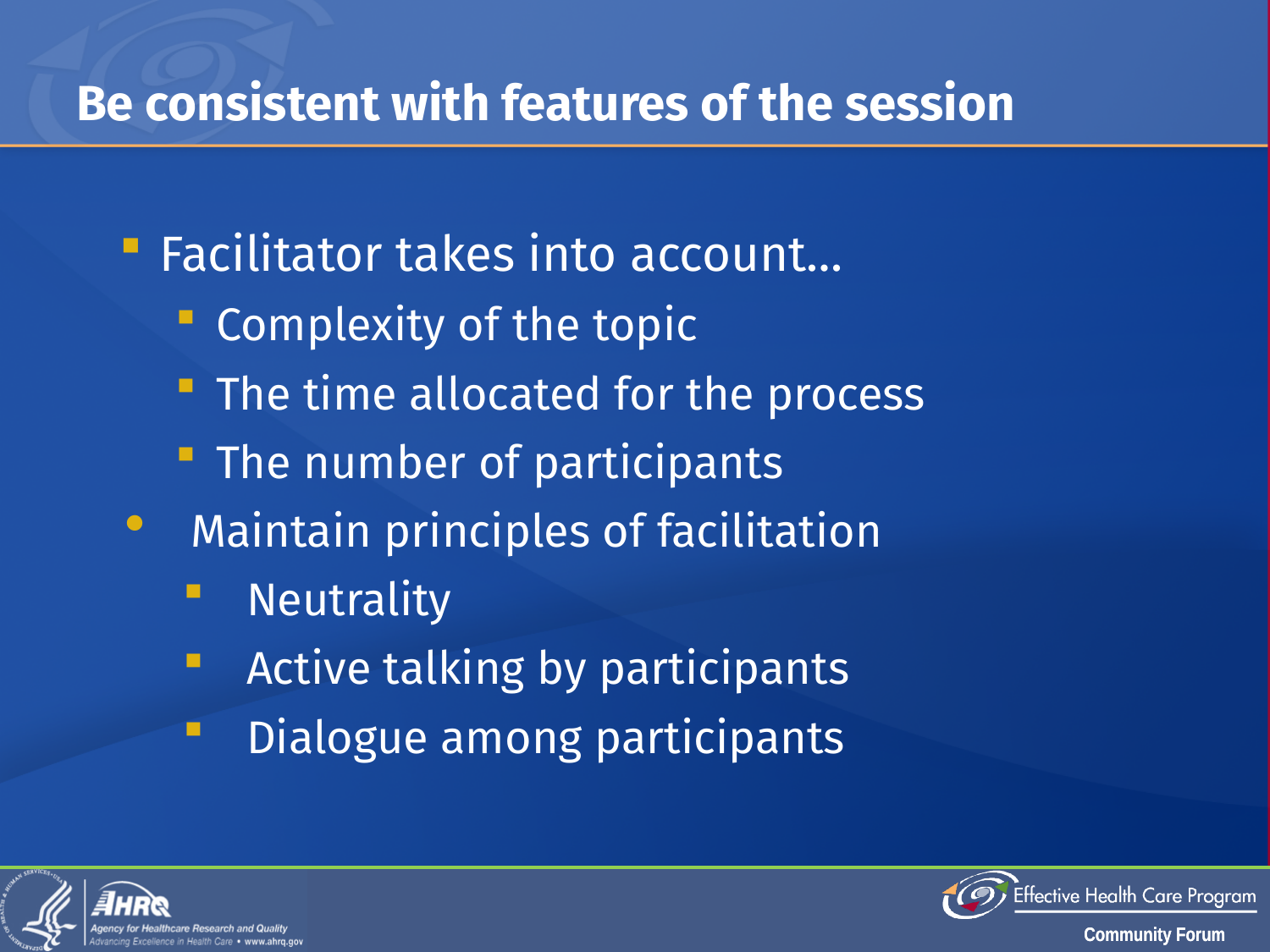

# Be consistent with features of the session
Facilitator takes into account…
Complexity of the topic
The time allocated for the process
The number of participants
Maintain principles of facilitation
Neutrality
Active talking by participants
Dialogue among participants